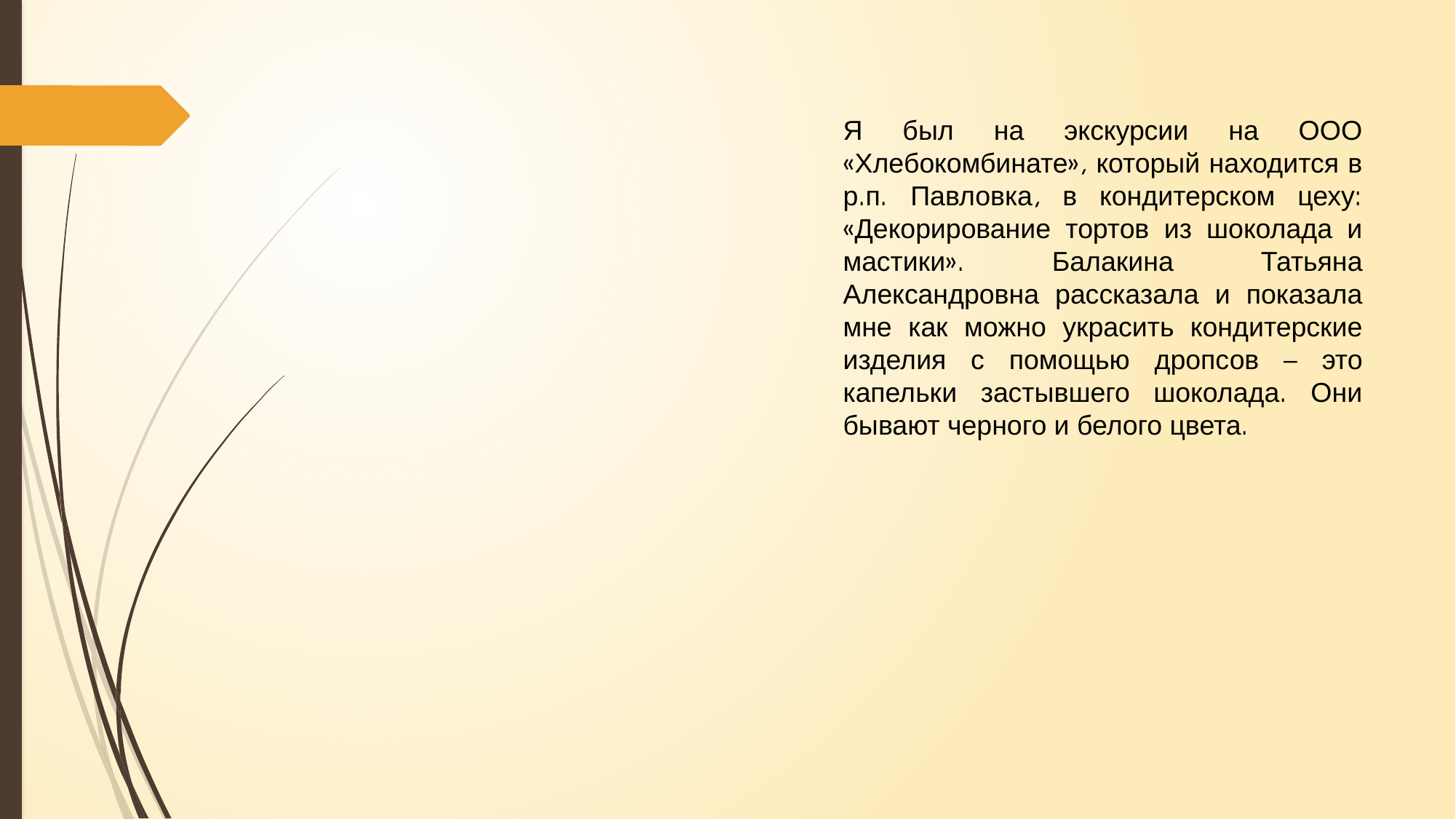

Я был на экскурсии на ООО «Хлебокомбинате», который находится в р.п. Павловка, в кондитерском цеху: «Декорирование тортов из шоколада и мастики». Балакина Татьяна Александровна рассказала и показала мне как можно украсить кондитерские изделия с помощью дропсов – это капельки застывшего шоколада. Они бывают черного и белого цвета.